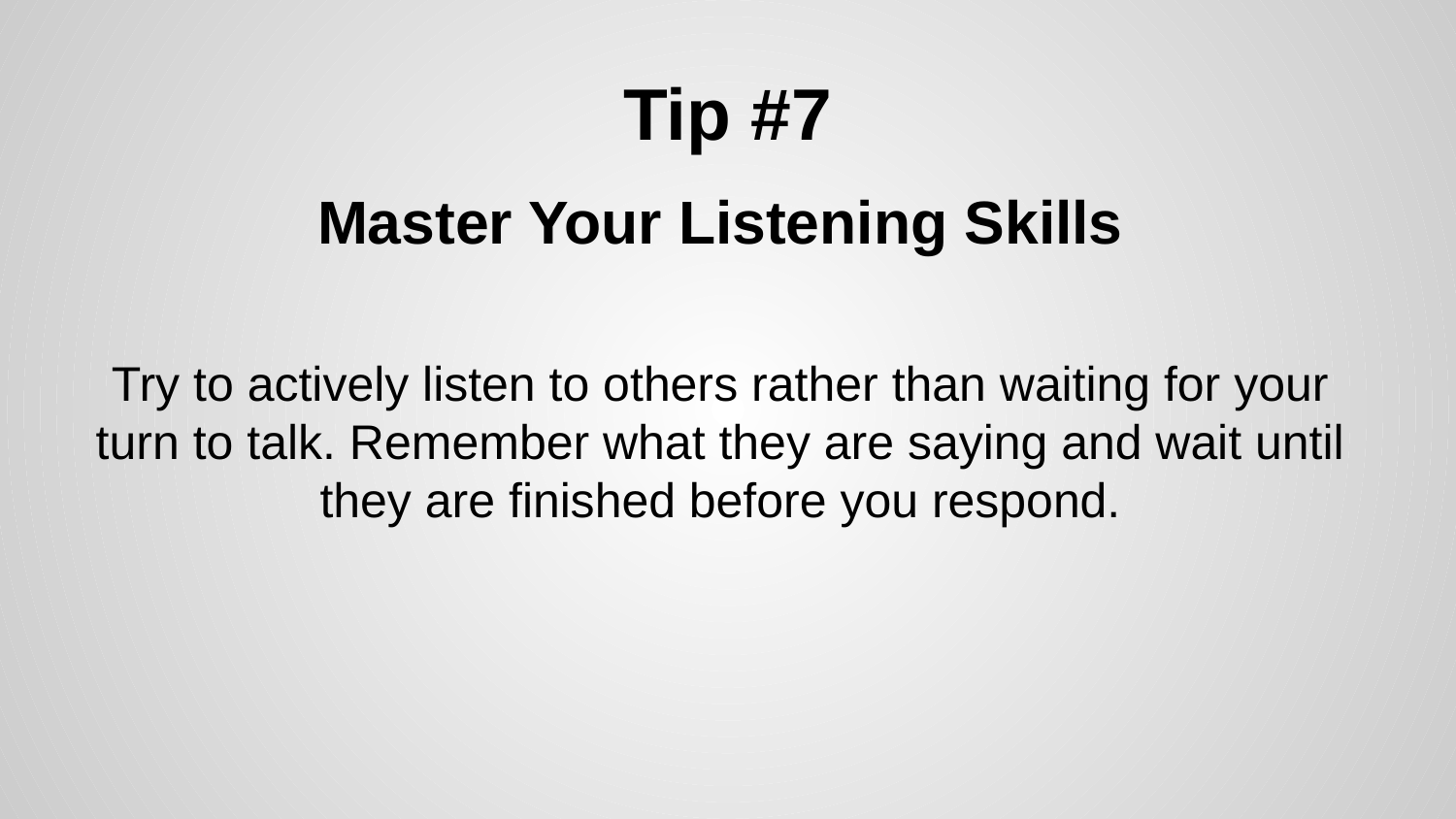

# Tip #7

Master Your Listening Skills

Try to actively listen to others rather than waiting for your turn to talk. Remember what they are saying and wait until they are finished before you respond.